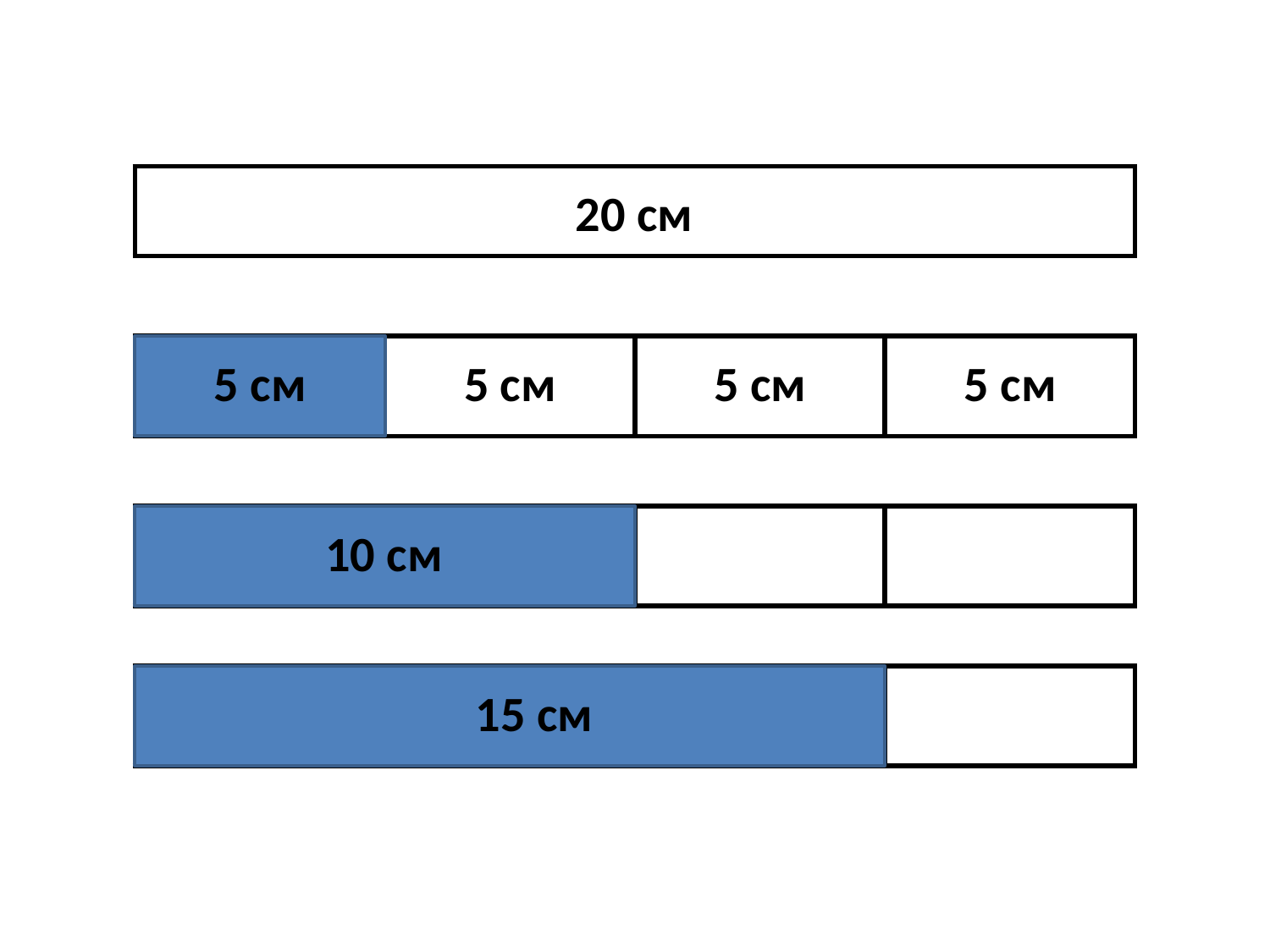

|  |
| --- |
20 см
|  |  |  |  |
| --- | --- | --- | --- |

5 см
5 см
5 см
5 см
|  |  |  |  |
| --- | --- | --- | --- |

10 см
|  |  |  |  |
| --- | --- | --- | --- |

15 см